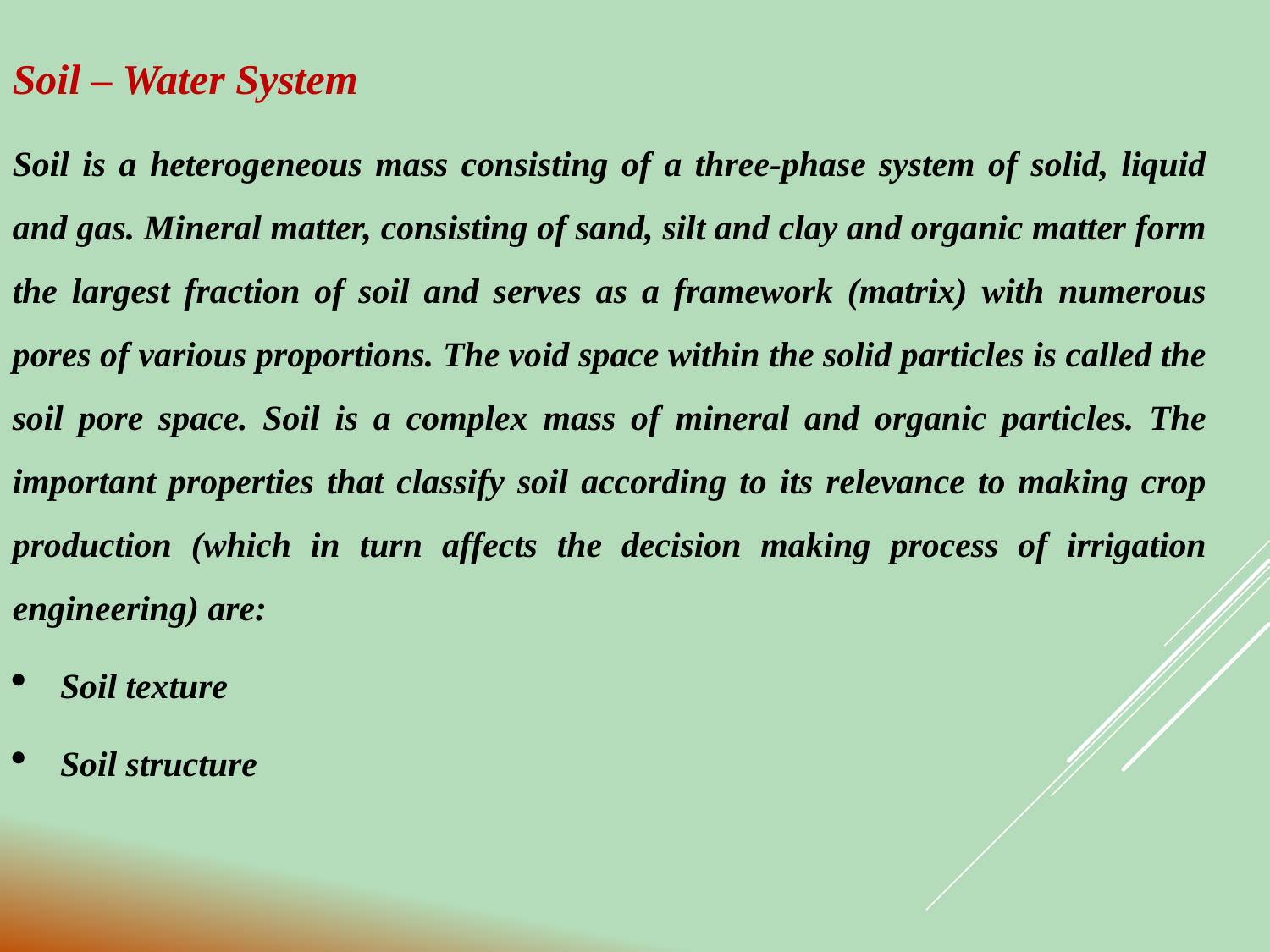

Soil – Water System
Soil is a heterogeneous mass consisting of a three-phase system of solid, liquid and gas. Mineral matter, consisting of sand, silt and clay and organic matter form the largest fraction of soil and serves as a framework (matrix) with numerous pores of various proportions. The void space within the solid particles is called the soil pore space. Soil is a complex mass of mineral and organic particles. The important properties that classify soil according to its relevance to making crop production (which in turn affects the decision making process of irrigation engineering) are:
Soil texture
Soil structure